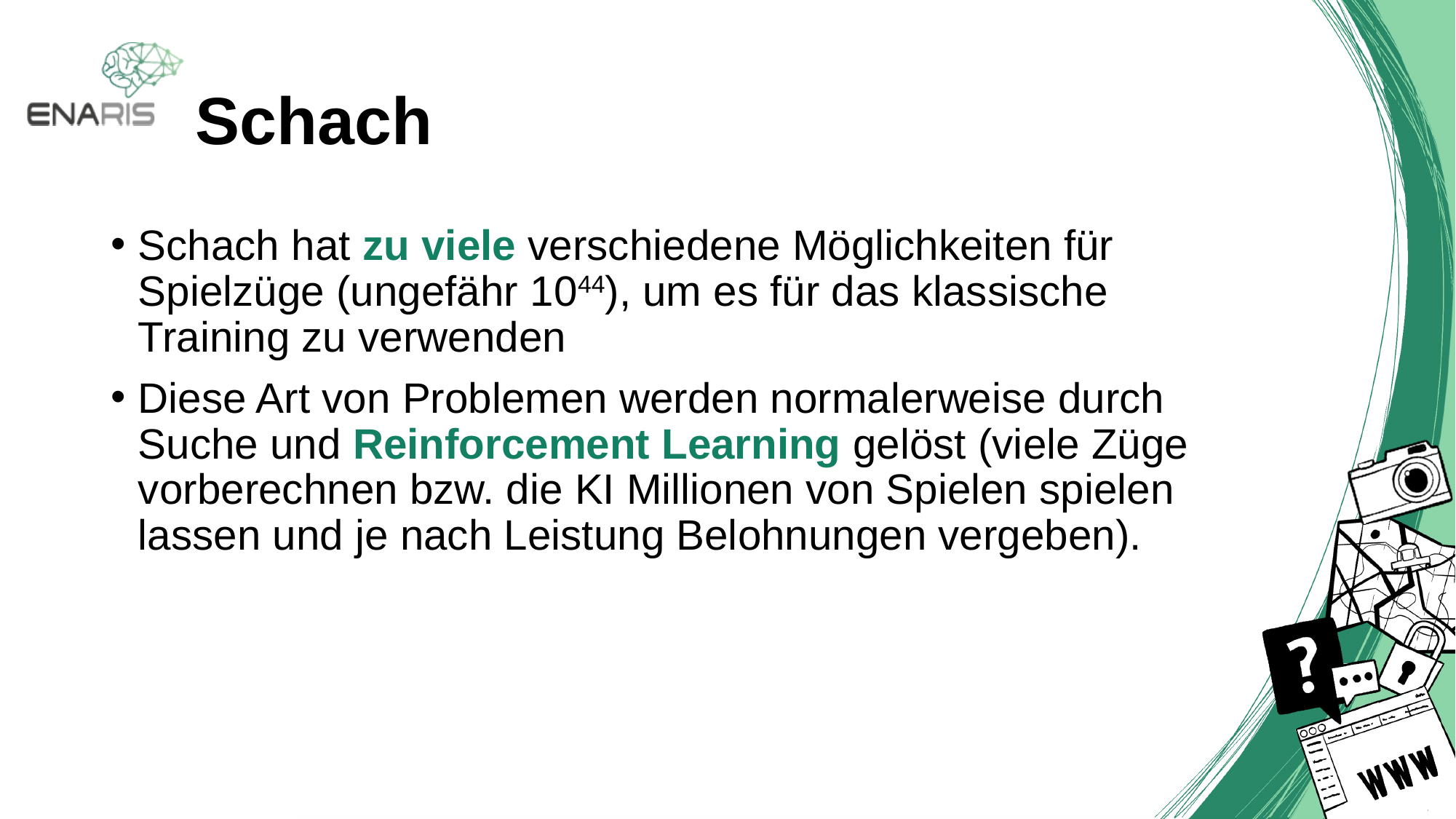

# Schach
Schach hat zu viele verschiedene Möglichkeiten für Spielzüge (ungefähr 1044), um es für das klassische Training zu verwenden
Diese Art von Problemen werden normalerweise durch Suche und Reinforcement Learning gelöst (viele Züge vorberechnen bzw. die KI Millionen von Spielen spielen lassen und je nach Leistung Belohnungen vergeben).